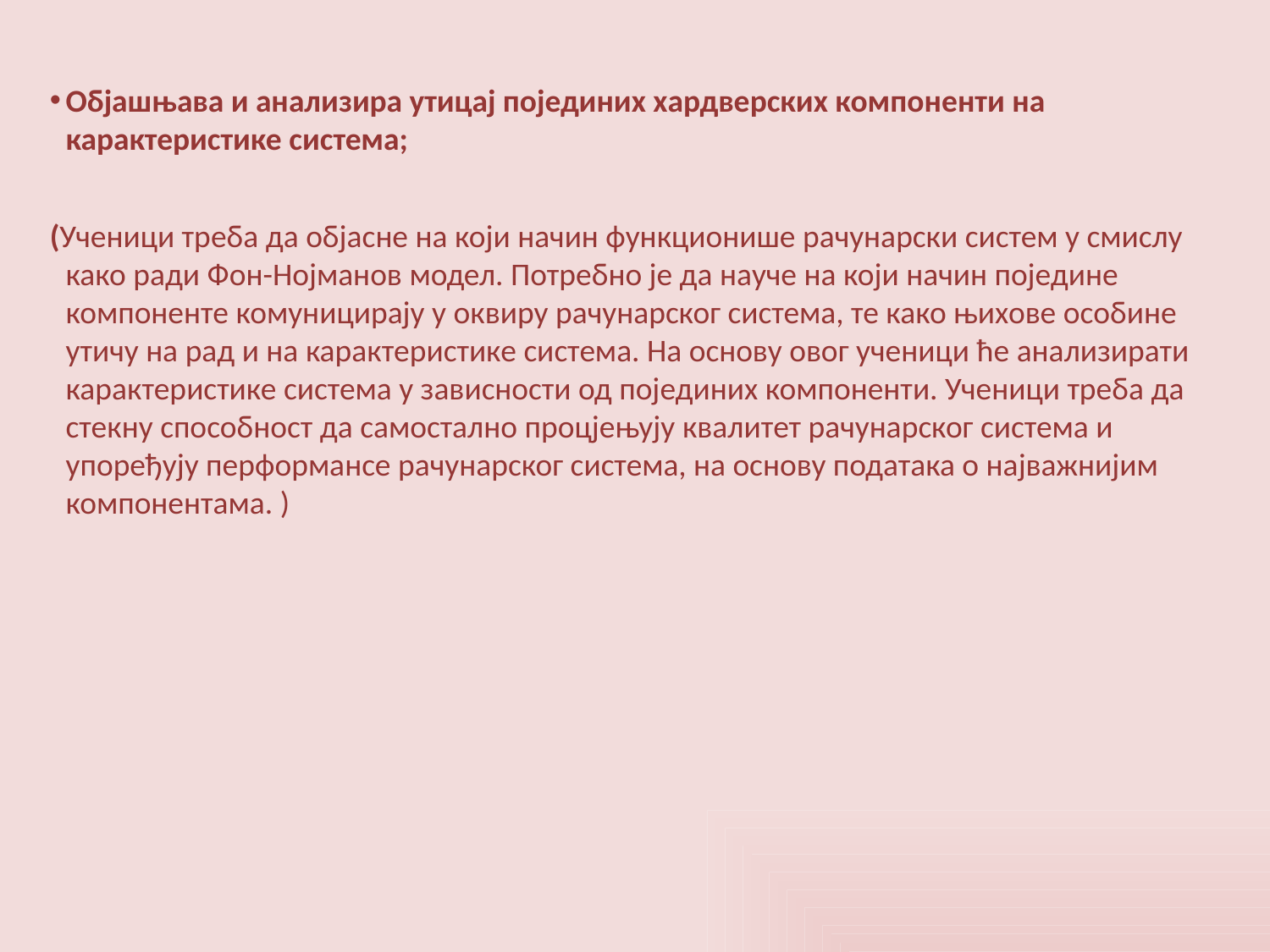

Објашњава и анализира утицај појединих хардверских компоненти на карактеристике система;

(Ученици треба да објасне на који начин функционише рачунарски систем у смислу како ради Фон-Нојманов модел. Потребно је да науче на који начин поједине компоненте комуницирају у оквиру рачунарског система, те како њихове особине утичу на рад и на карактеристике система. На основу овог ученици ће анализирати карактеристике система у зависности од појединих компоненти. Ученици треба да стекну способност да самостално процјењују квалитет рачунарског система и упоређују перформансе рачунарског система, на основу података о најважнијим компонентама. )